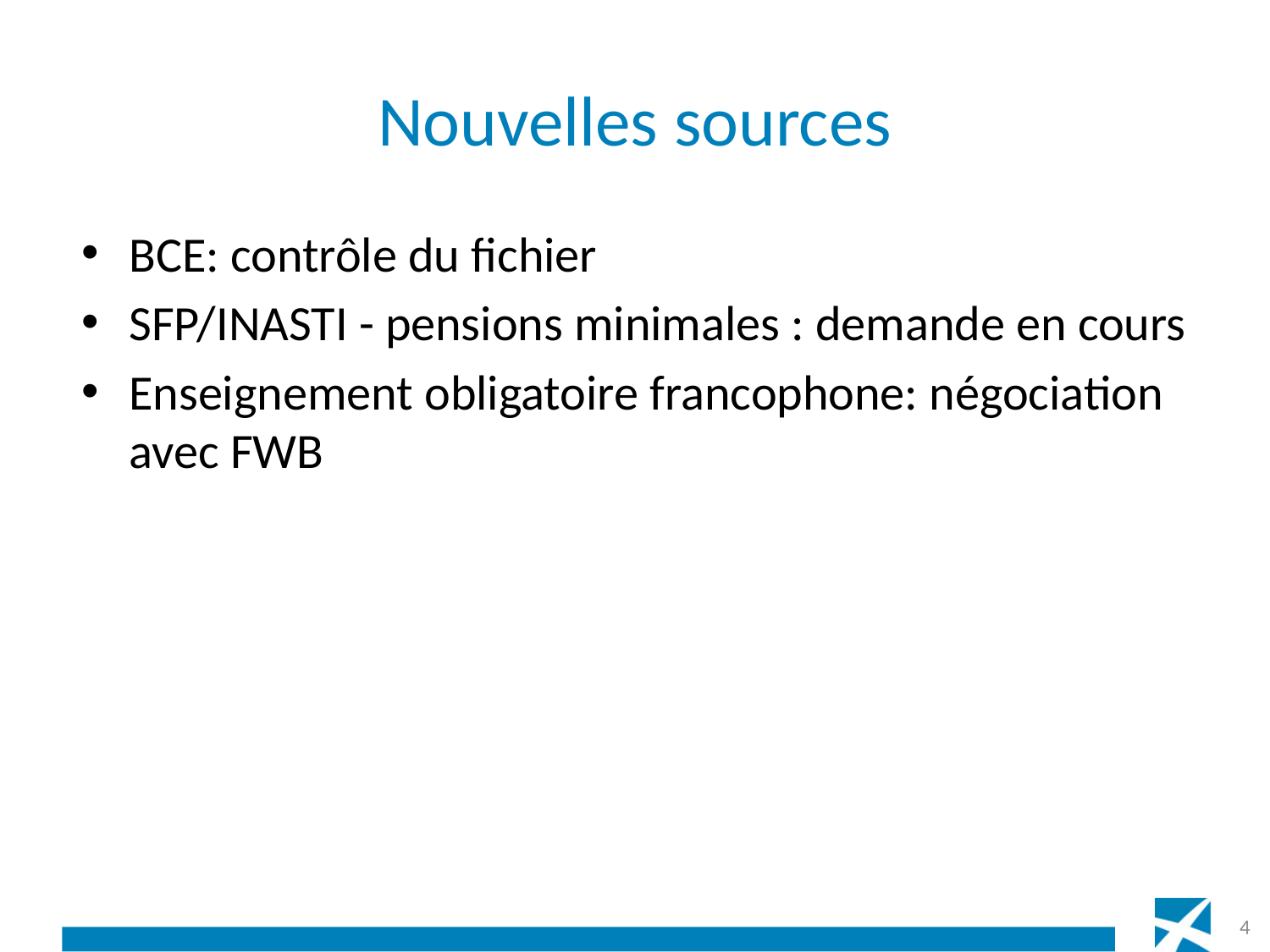

# Nouvelles sources
BCE: contrôle du fichier
SFP/INASTI - pensions minimales : demande en cours
Enseignement obligatoire francophone: négociation avec FWB

4